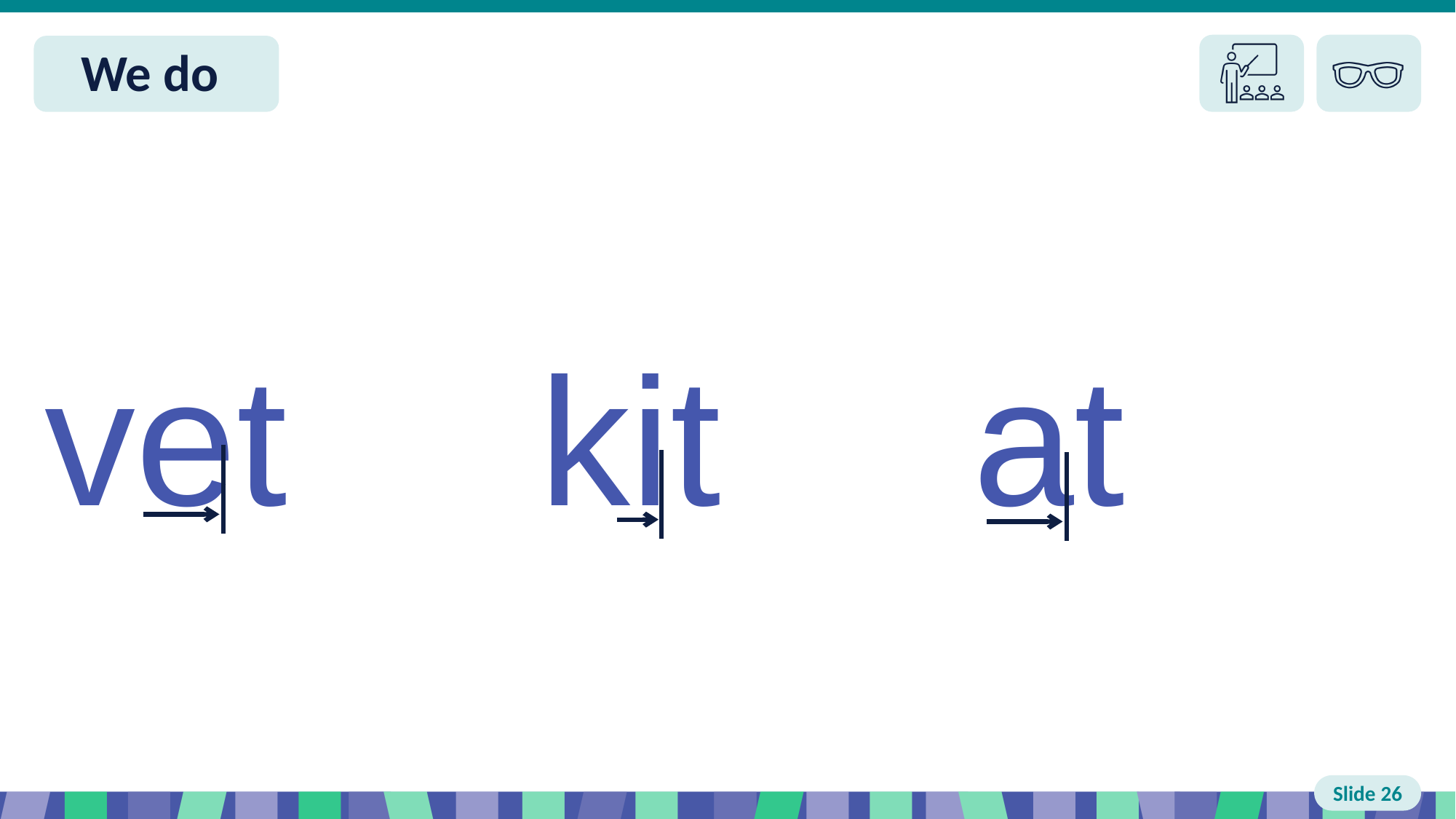

Slide 26 We do
vet     kit     at